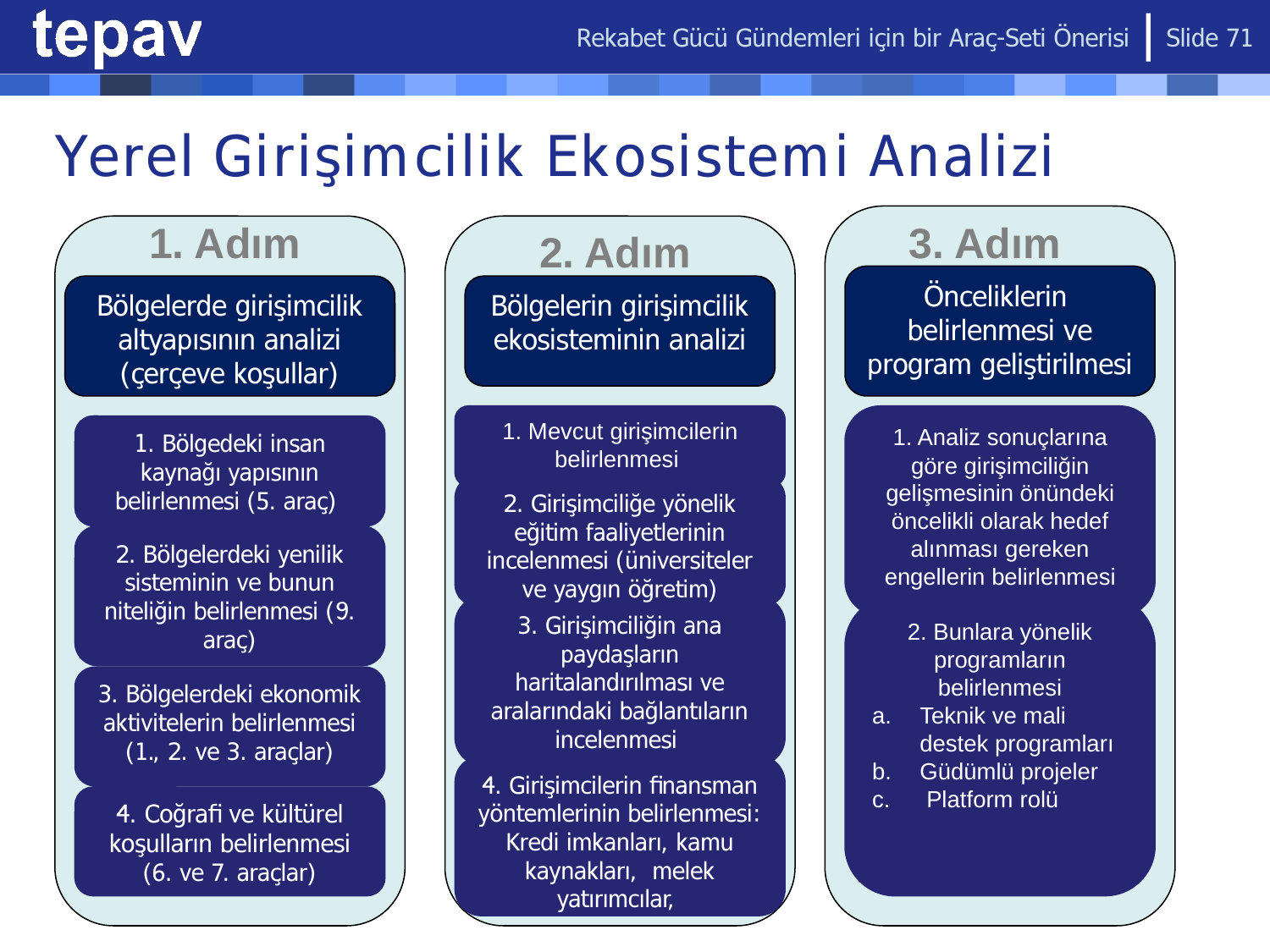

Rekabet Gücü Gündemleri için bir Araç-Seti Önerisi
Slide 71
# Yerel Girişimcilik Ekosistemi Analizi
1. Adım

3. Adım

2. Adım
Önceliklerin  belirlenmesi ve program geliştirilmesi
Bölgelerde girişimcilik altyapısının analizi (çerçeve koşullar)
Bölgelerin girişimcilik ekosisteminin analizi
1. Mevcut girişimcilerin belirlenmesi
1. Analiz sonuçlarına göre girişimciliğin gelişmesinin önündeki öncelikli olarak hedef alınması gereken engellerin belirlenmesi
1. Bölgedeki insan kaynağı yapısının belirlenmesi (5. araç)
2. Girişimciliğe yönelik eğitim faaliyetlerinin incelenmesi (üniversiteler ve yaygın öğretim)

2. Bölgelerdeki yenilik sisteminin ve bunun niteliğin belirlenmesi (9. araç)
3. Girişimciliğin ana paydaşların haritalandırılması ve aralarındaki bağlantıların incelenmesi

2. Bunlara yönelik programların belirlenmesi
Teknik ve mali destek programları
Güdümlü projeler
 Platform rolü
3. Bölgelerdeki ekonomik aktivitelerin belirlenmesi (1., 2. ve 3. araçlar)
4. Girişimcilerin finansman yöntemlerinin belirlenmesi:
Kredi imkanları, kamu kaynakları,  melek yatırımcılar,
4. Coğrafi ve kültürel koşulların belirlenmesi (6. ve 7. araçlar)